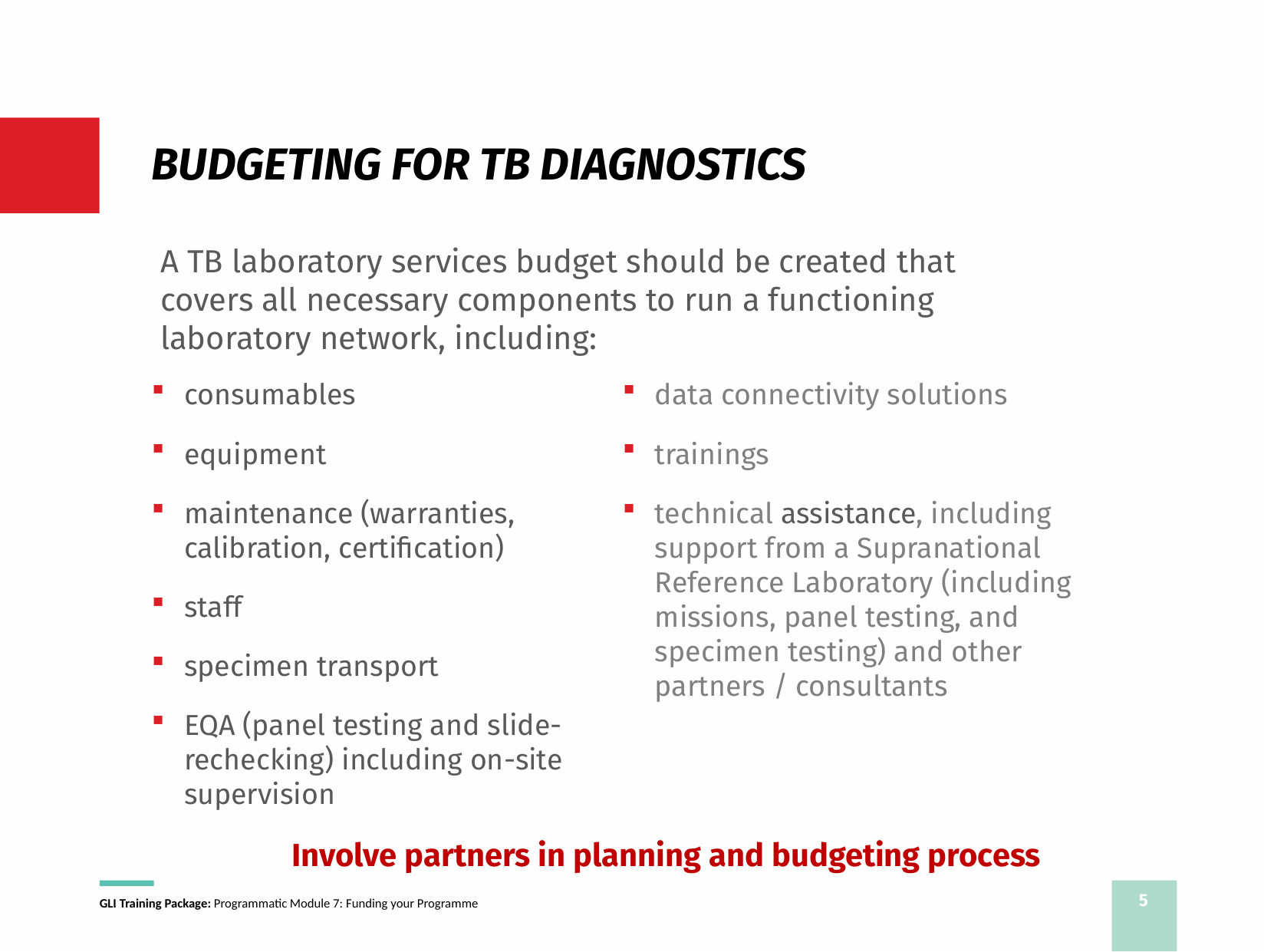

# BUDGETING FOR TB DIAGNOSTICS
A TB laboratory services budget should be created that covers all necessary components to run a functioning laboratory network, including:
consumables
equipment
maintenance (warranties, calibration, certification)
staff
specimen transport
EQA (panel testing and slide-rechecking) including on-site supervision
data connectivity solutions
trainings
technical assistance, including support from a Supranational Reference Laboratory (including missions, panel testing, and specimen testing) and other partners / consultants

Involve partners in planning and budgeting process